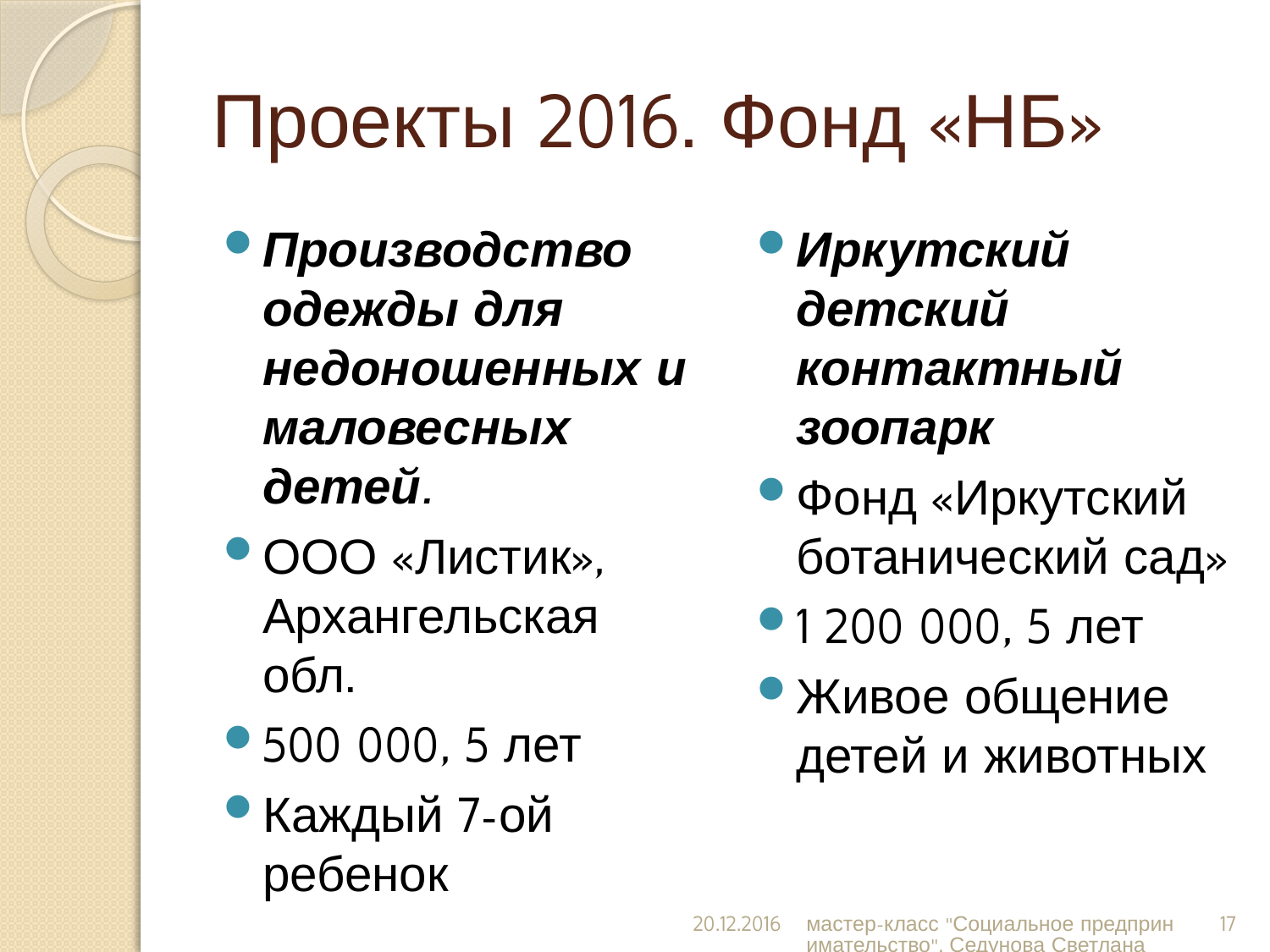

# Проекты 2016. Фонд «НБ»
Производство одежды для недоношенных и маловесных детей.
ООО «Листик», Архангельская обл.
500 000, 5 лет
Каждый 7-ой ребенок

Иркутский детский контактный зоопарк
Фонд «Иркутский ботанический сад»
1 200 000, 5 лет
Живое общение детей и животных
20.12.2016
мастер-класс "Социальное предпринимательство". Седунова Светлана
17